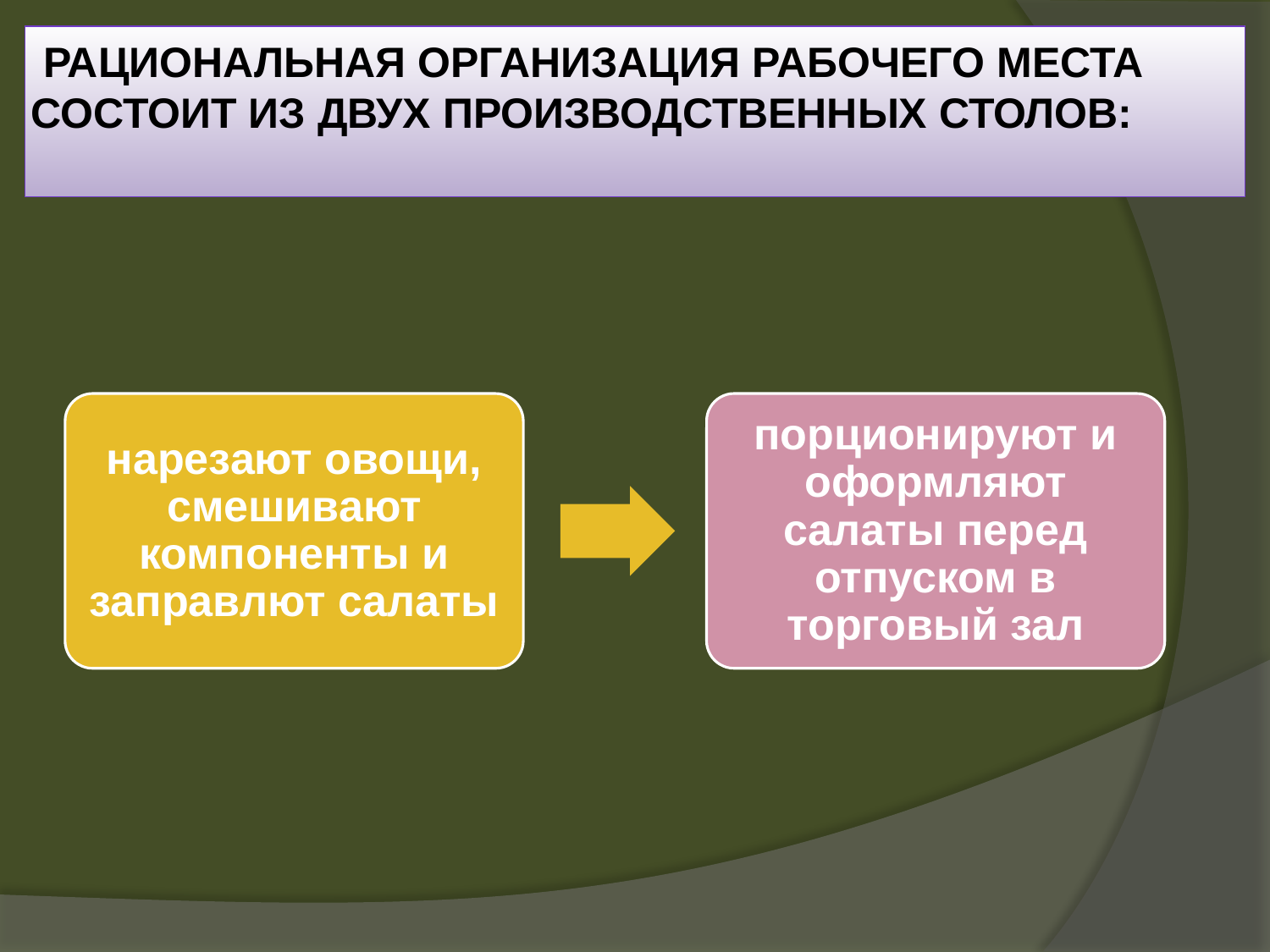

# РАЦИОНАЛЬНАЯ ОРГАНИЗАЦИЯ РАБОЧЕГО МЕСТА  СОСТОИТ ИЗ ДВУХ ПРОИЗВОДСТВЕННЫХ СТОЛОВ:

нарезают овощи, смешивают компоненты и заправлют салаты

порционируют и оформляют салаты перед отпуском в торговый зал